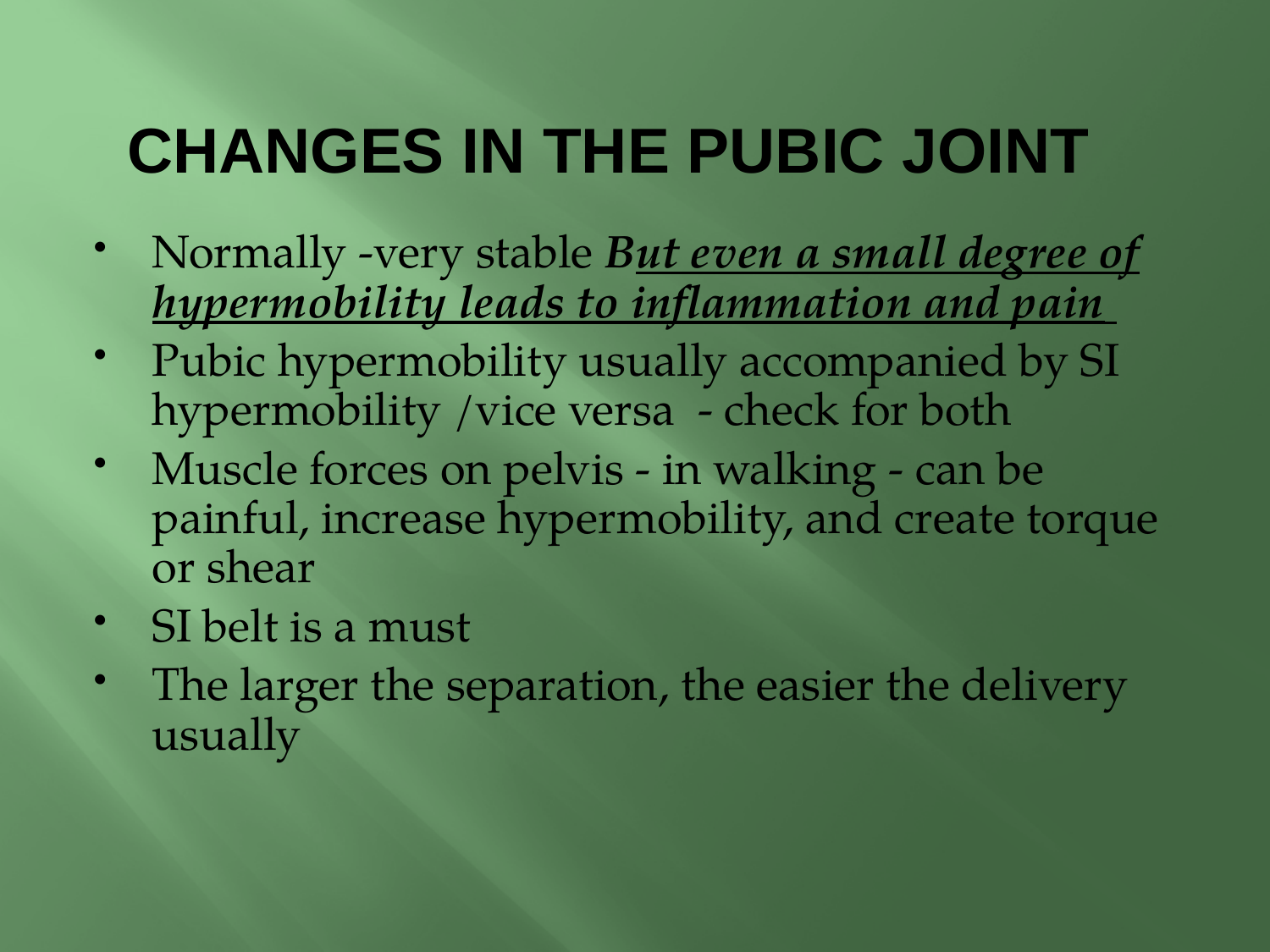

# CHANGES IN THE PUBIC JOINT
Normally -very stable But even a small degree of hypermobility leads to inflammation and pain
Pubic hypermobility usually accompanied by SI hypermobility /vice versa  - check for both
Muscle forces on pelvis - in walking - can be painful, increase hypermobility, and create torque or shear
SI belt is a must
The larger the separation, the easier the delivery usually